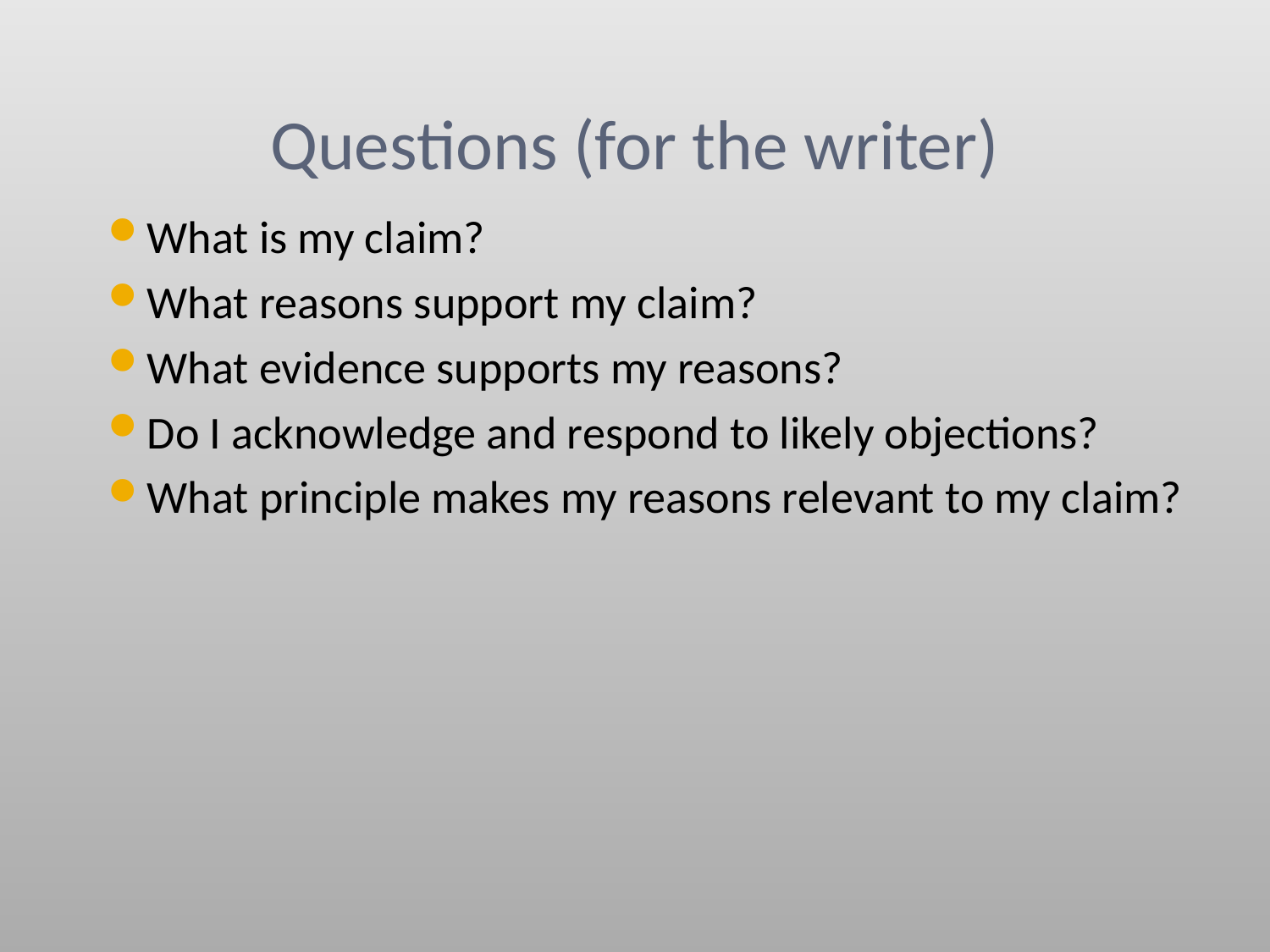

# Questions (for the writer)
What is my claim?
What reasons support my claim?
What evidence supports my reasons?
Do I acknowledge and respond to likely objections?
What principle makes my reasons relevant to my claim?